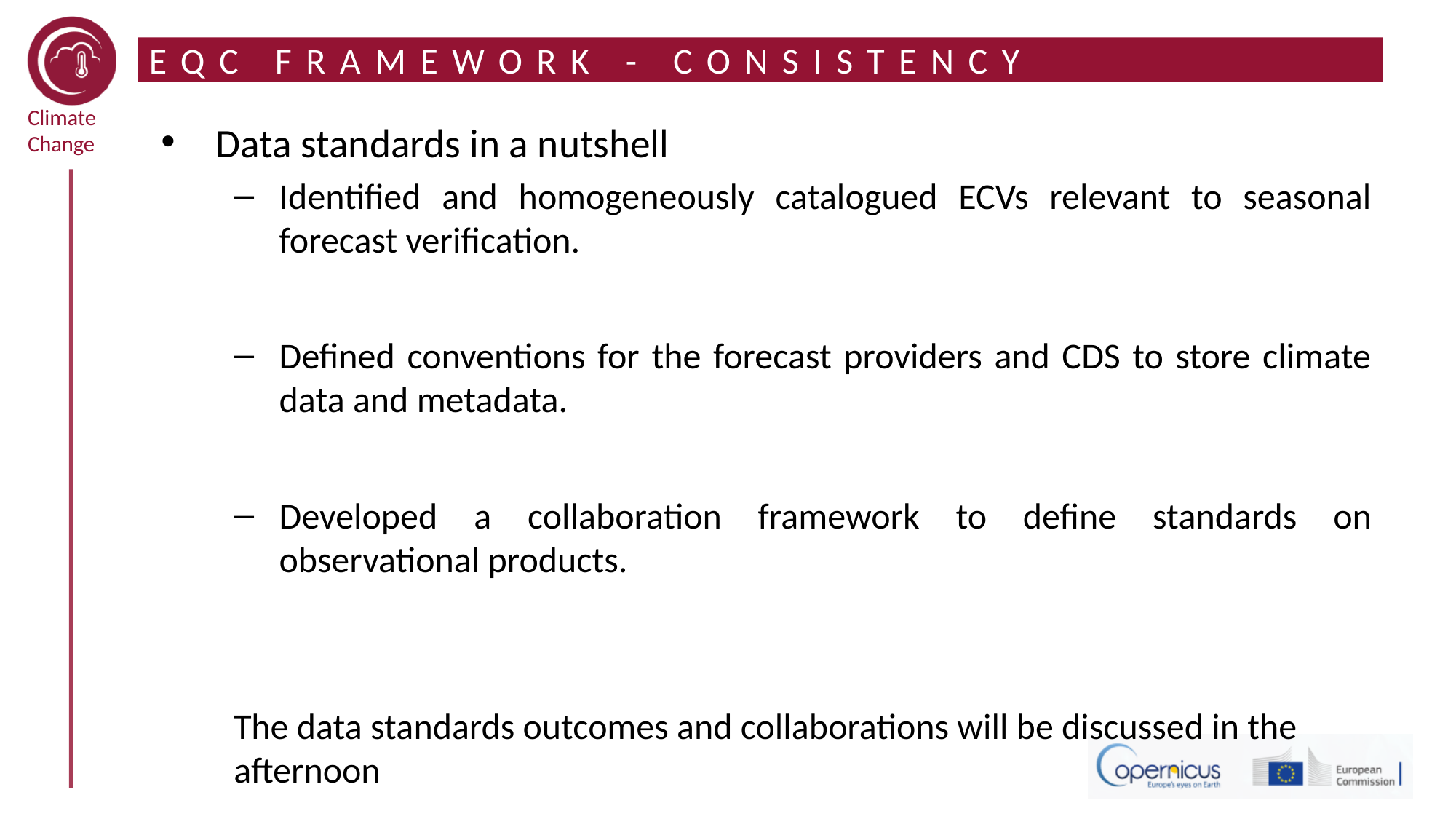

# EQC FRAMEWORK - CONSISTENCY
Data standards in a nutshell
Identified and homogeneously catalogued ECVs relevant to seasonal forecast verification.

Defined conventions for the forecast providers and CDS to store climate data and metadata.

Developed a collaboration framework to define standards on observational products.

The data standards outcomes and collaborations will be discussed in the afternoon